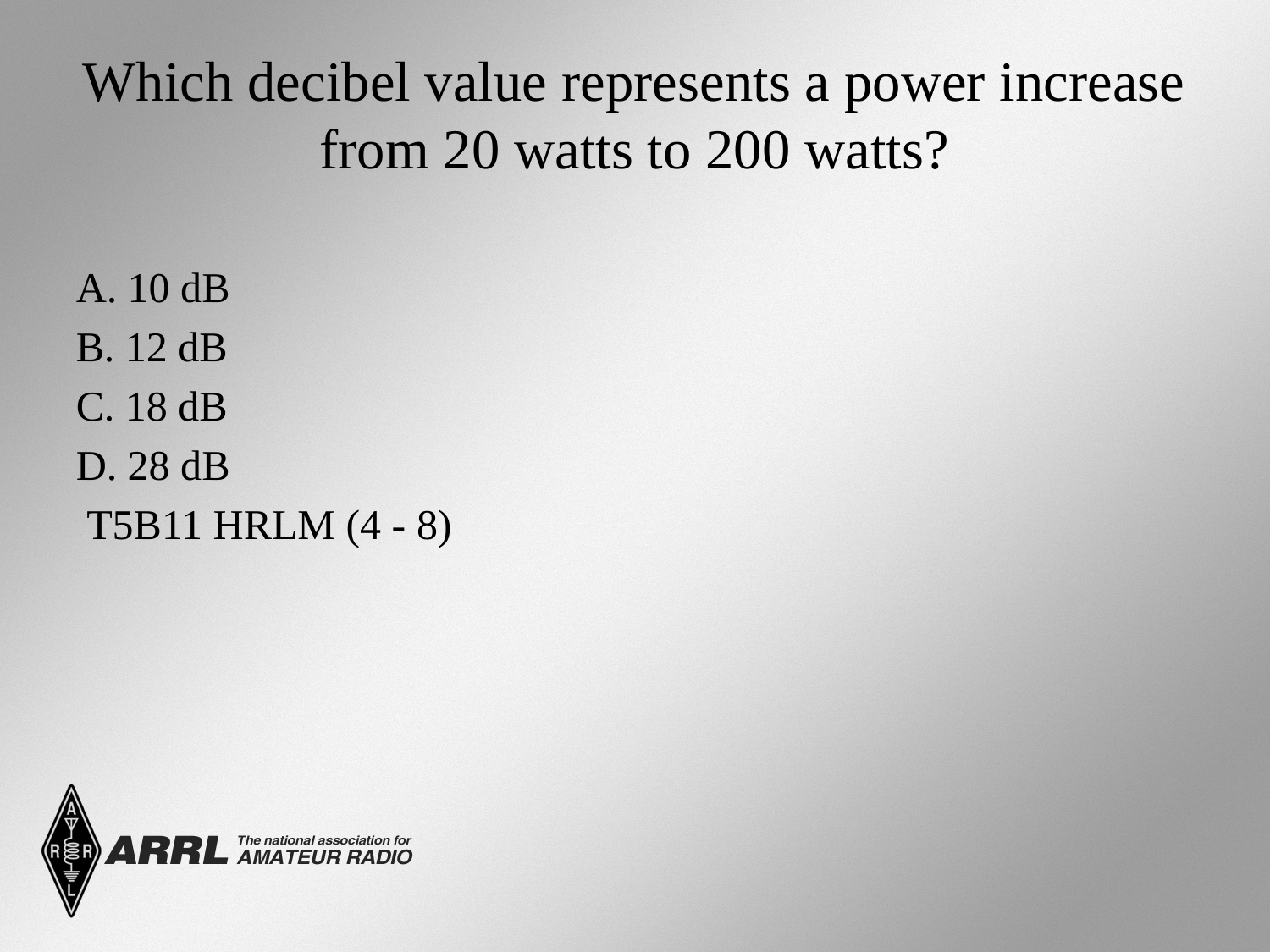

# Which decibel value represents a power increase from 20 watts to 200 watts?
A. 10 dB
B. 12 dB
C. 18 dB
D. 28 dB
 T5B11 HRLM (4 - 8)